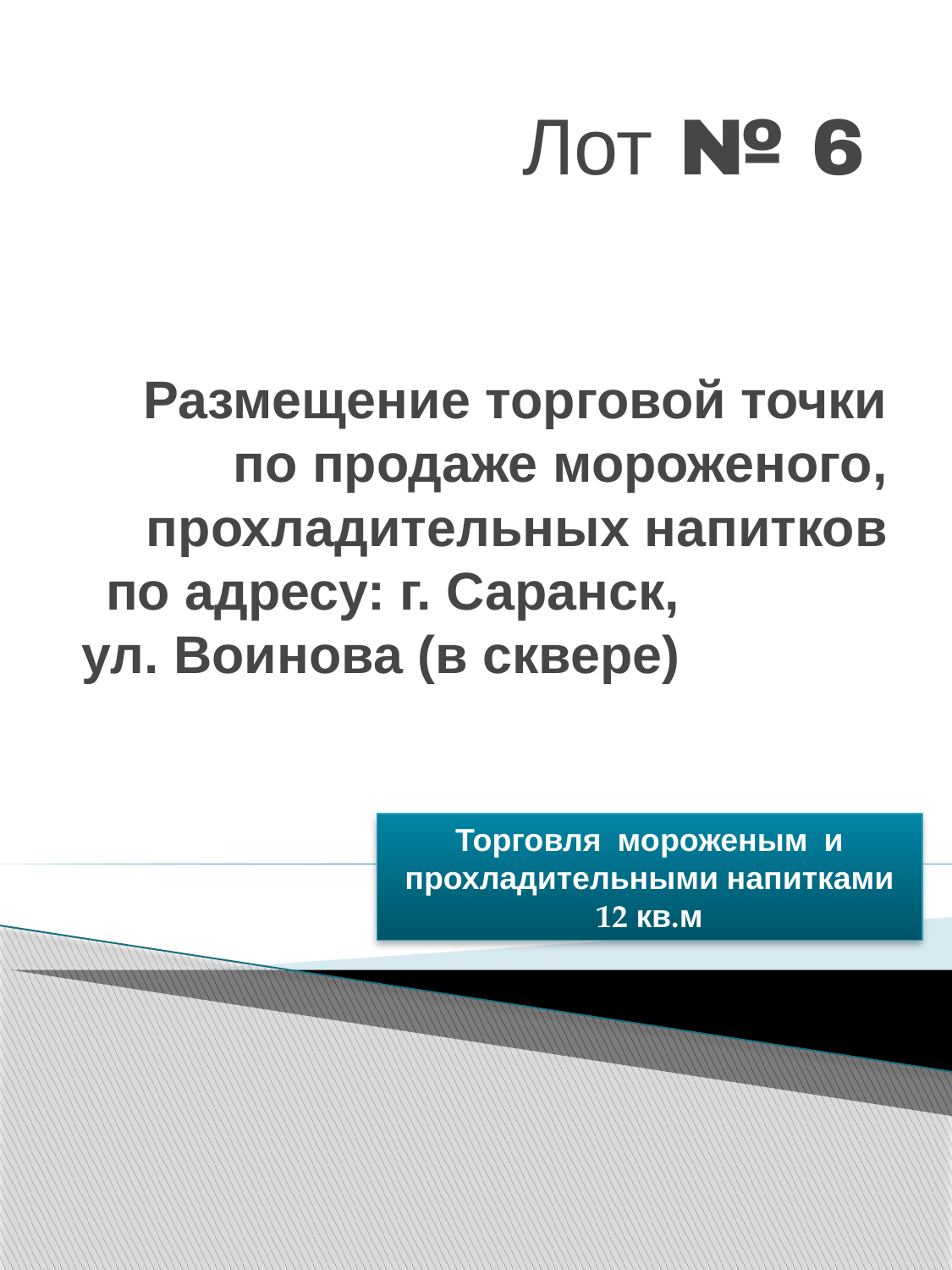

Лот № 6
# Размещение торговой точки по продаже мороженого, прохладительных напитков по адресу: г. Саранск,               ул. Воинова (в сквере)
Торговля  мороженым  и прохладительными напитками 12 кв.м